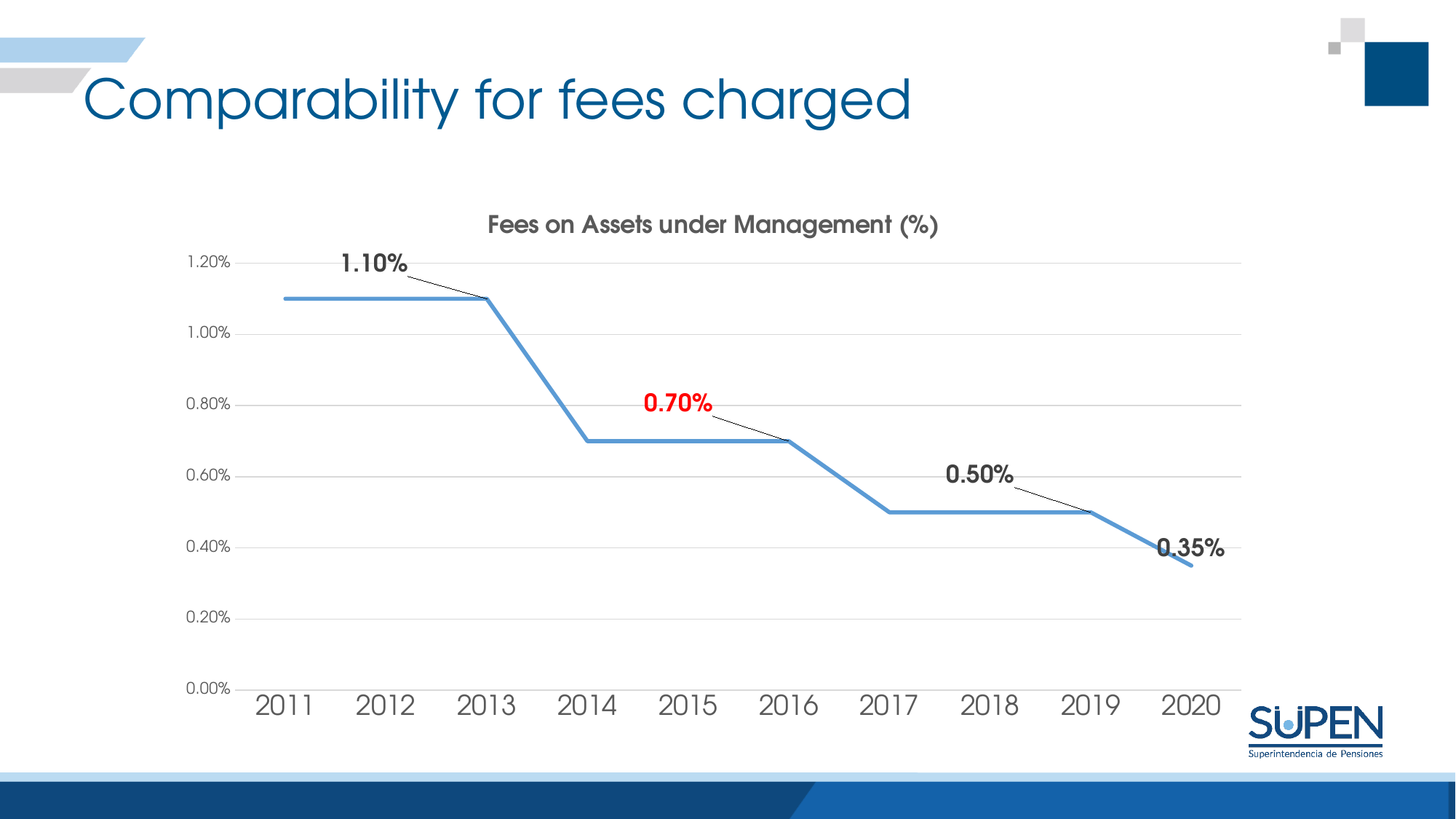

# Comparability for fees charged

### Chart: Fees on Assets under Management (%)

| Category |  |
|---|---|
| 2011 | 0.011 |
| 2012 | 0.011 |
| 2013 | 0.011 |
| 2014 | 0.007 |
| 2015 | 0.007 |
| 2016 | 0.007 |
| 2017 | 0.005 |
| 2018 | 0.005 |
| 2019 | 0.005 |
| 2020 | 0.0035 |